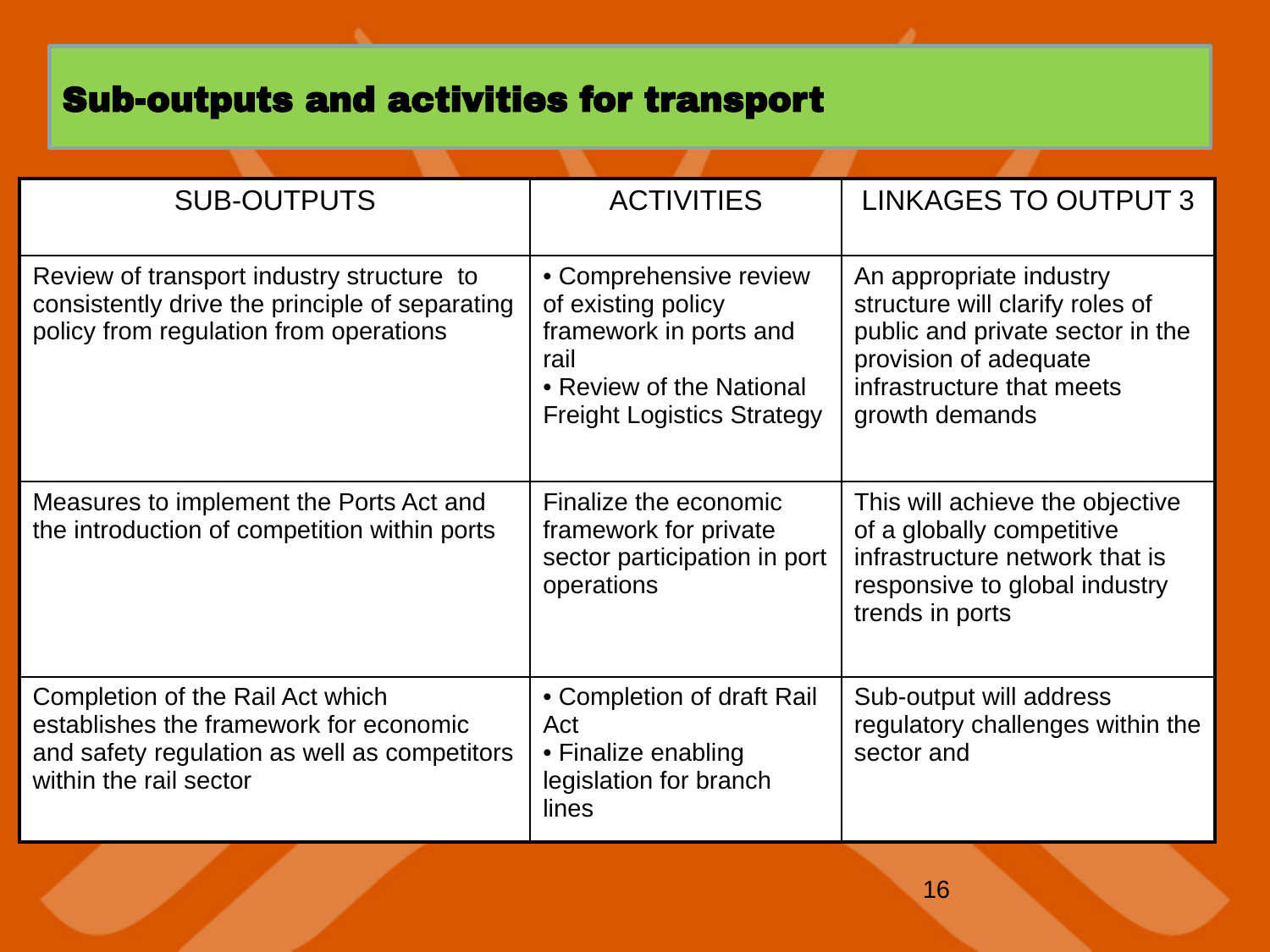

Sub-outputs and activities for transport
| SUB-OUTPUTS | ACTIVITIES | LINKAGES TO OUTPUT 3 |
| --- | --- | --- |
| Review of transport industry structure to consistently drive the principle of separating policy from regulation from operations | Comprehensive review of existing policy framework in ports and rail Review of the National Freight Logistics Strategy | An appropriate industry structure will clarify roles of public and private sector in the provision of adequate infrastructure that meets growth demands |
| Measures to implement the Ports Act and the introduction of competition within ports | Finalize the economic framework for private sector participation in port operations | This will achieve the objective of a globally competitive infrastructure network that is responsive to global industry trends in ports |
| Completion of the Rail Act which establishes the framework for economic and safety regulation as well as competitors within the rail sector | Completion of draft Rail Act Finalize enabling legislation for branch lines | Sub-output will address regulatory challenges within the sector and |
16